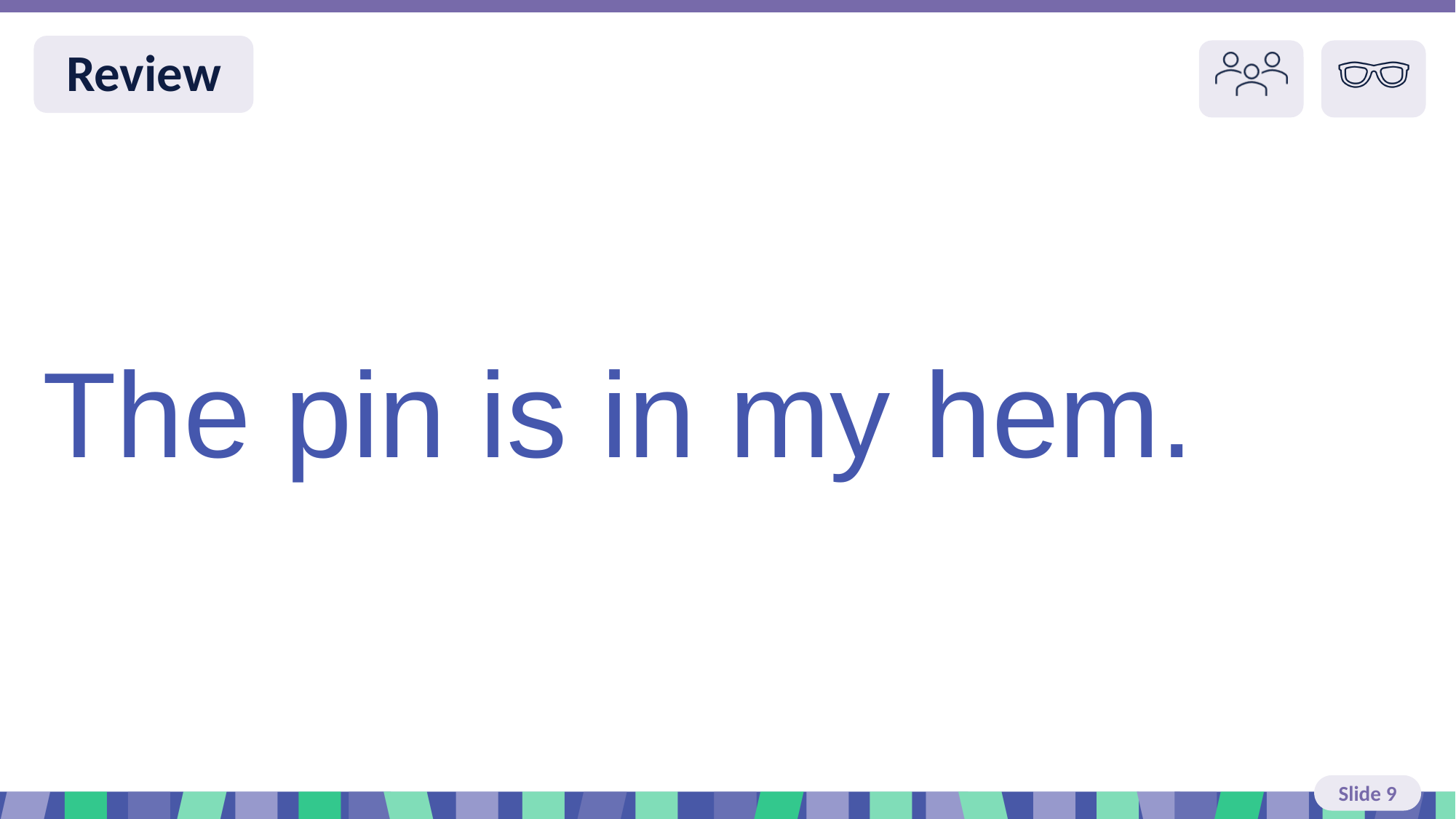

Slide 9 Review
The pin is in my hem.